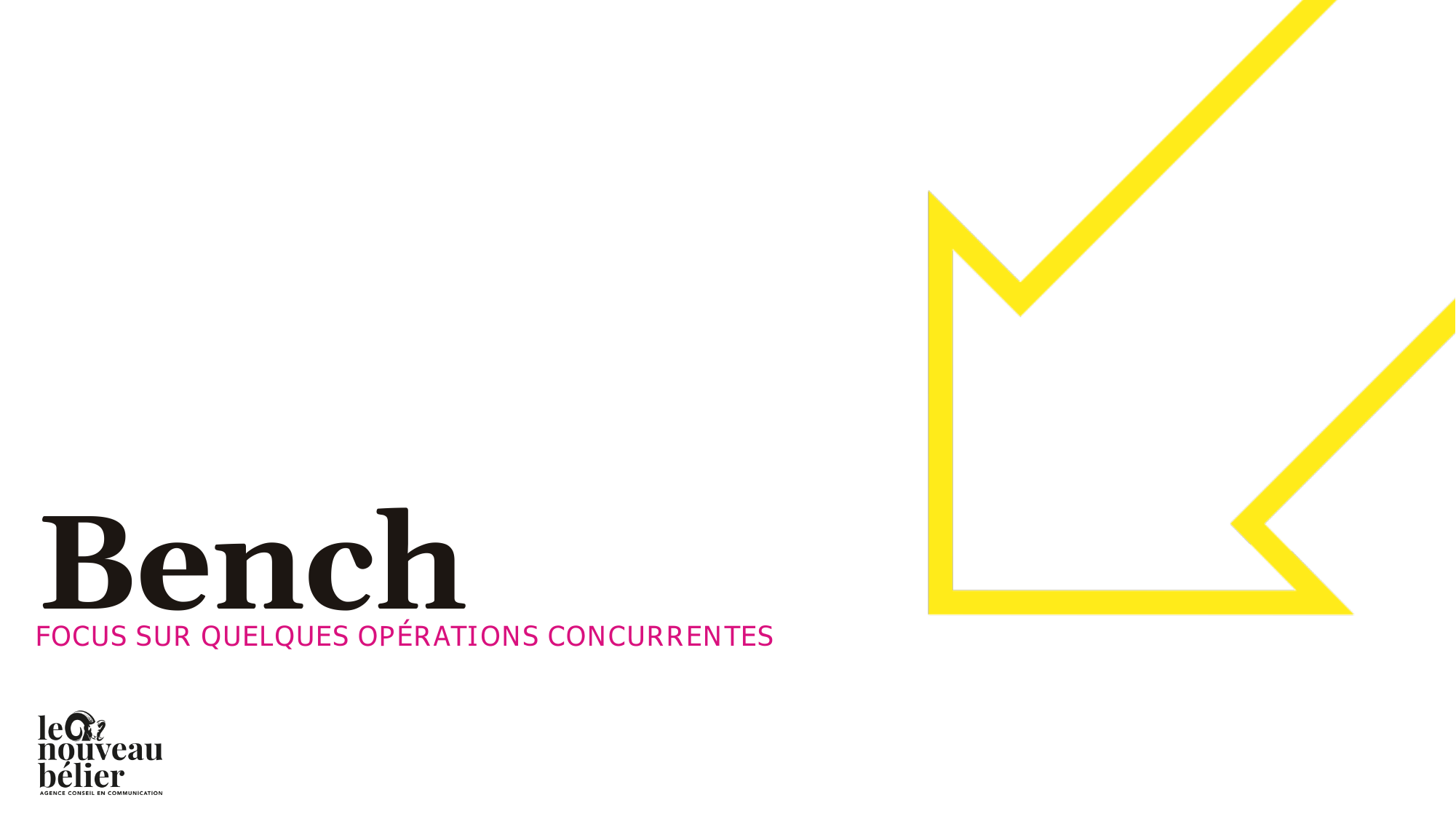

# Bench
Focus sur quelques opérations concurrentes